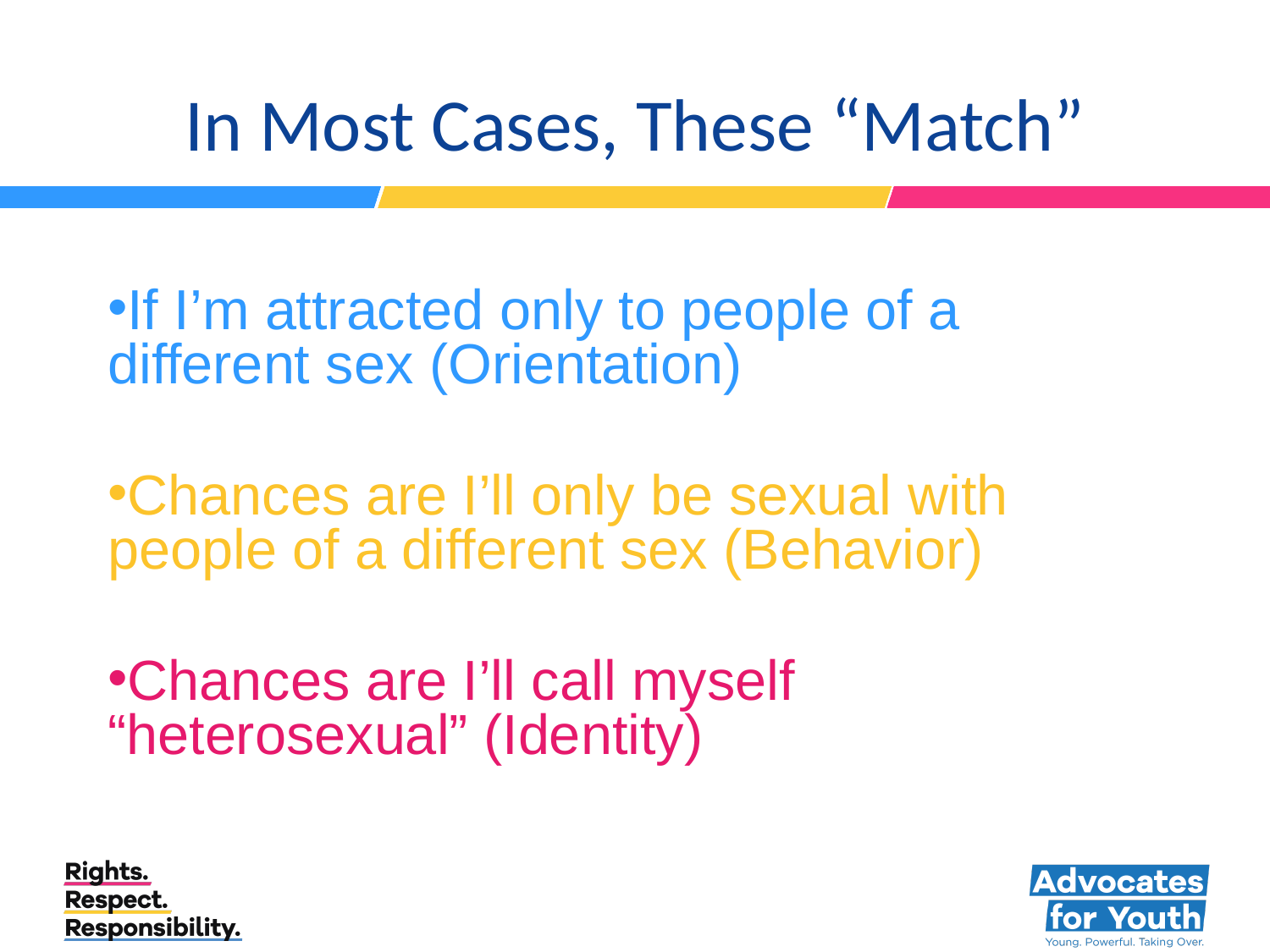

# In Most Cases, These “Match”

If I’m attracted only to people of a different sex (Orientation)

Chances are I’ll only be sexual with people of a different sex (Behavior)

Chances are I’ll call myself “heterosexual” (Identity)